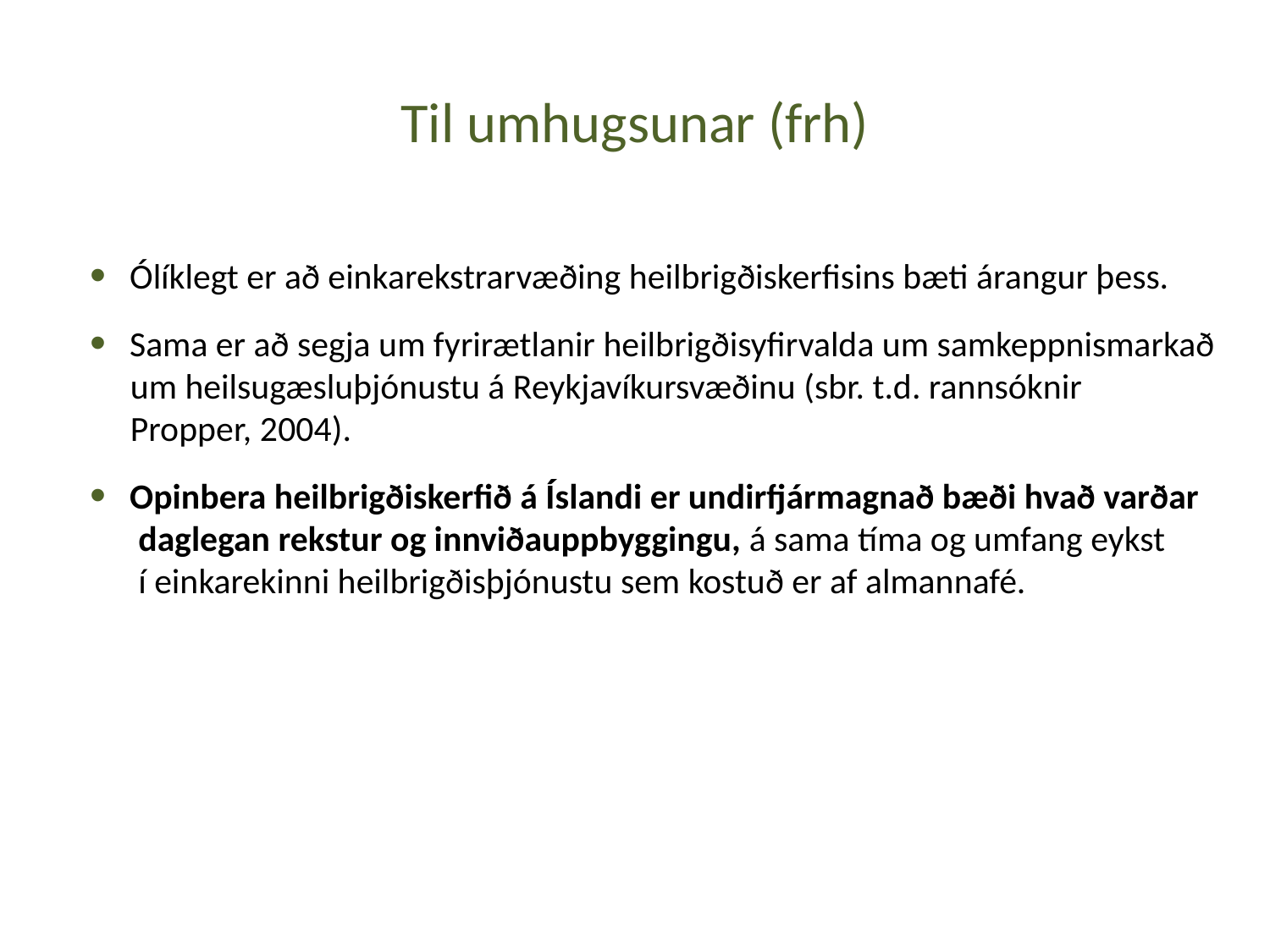

# Til umhugsunar (frh)
Ólíklegt er að einkarekstrarvæðing heilbrigðiskerfisins bæti árangur þess.

Sama er að segja um fyrirætlanir heilbrigðisyfirvalda um samkeppnismarkað
     um heilsugæsluþjónustu á Reykjavíkursvæðinu (sbr. t.d. rannsóknir
     Propper, 2004).

Opinbera heilbrigðiskerfið á Íslandi er undirfjármagnað bæði hvað varðar
      daglegan rekstur og innviðauppbyggingu, á sama tíma og umfang eykst
      í einkarekinni heilbrigðisþjónustu sem kostuð er af almannafé.